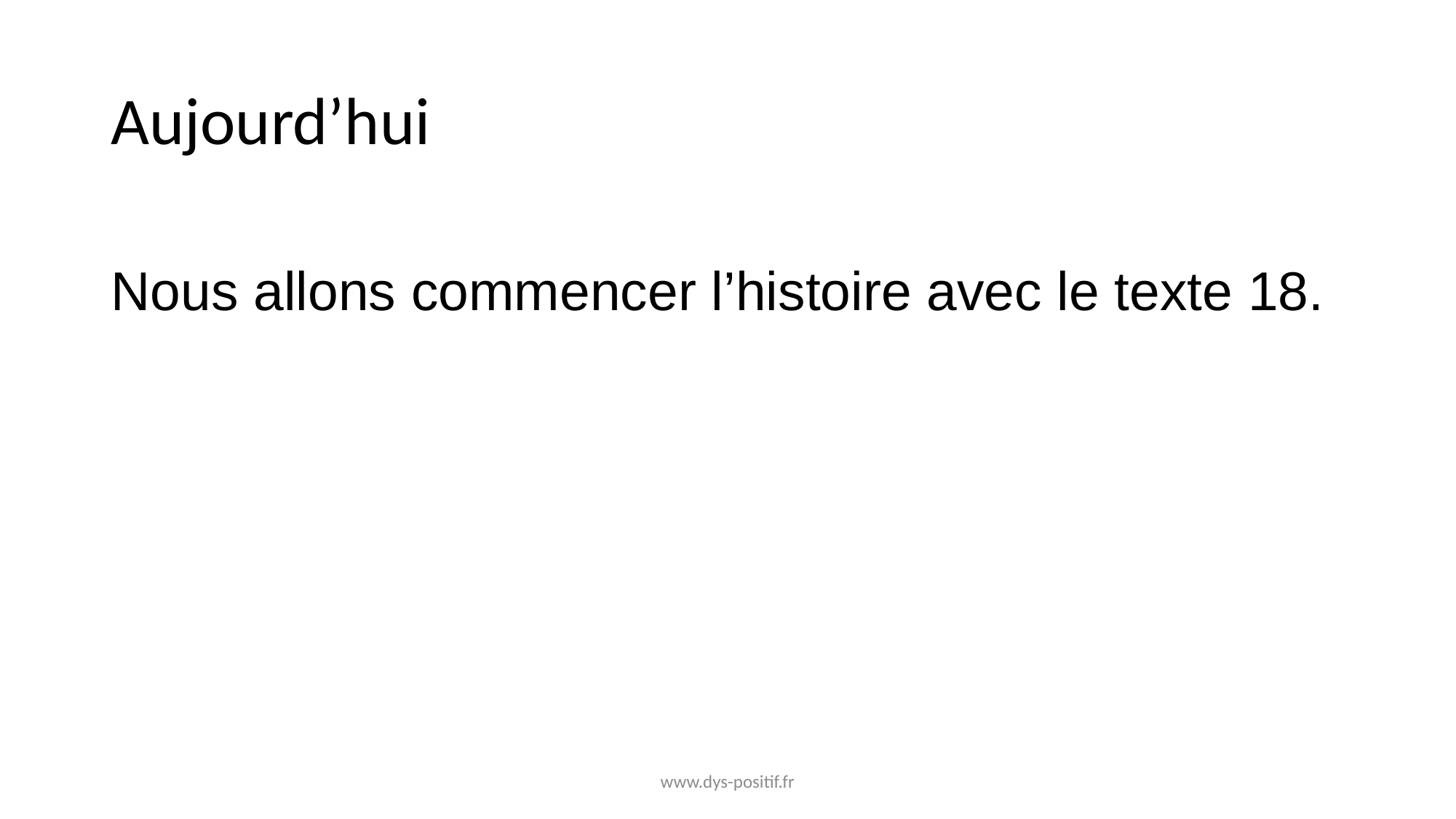

# Aujourd’hui
Nous allons commencer l’histoire avec le texte 18.
www.dys-positif.fr